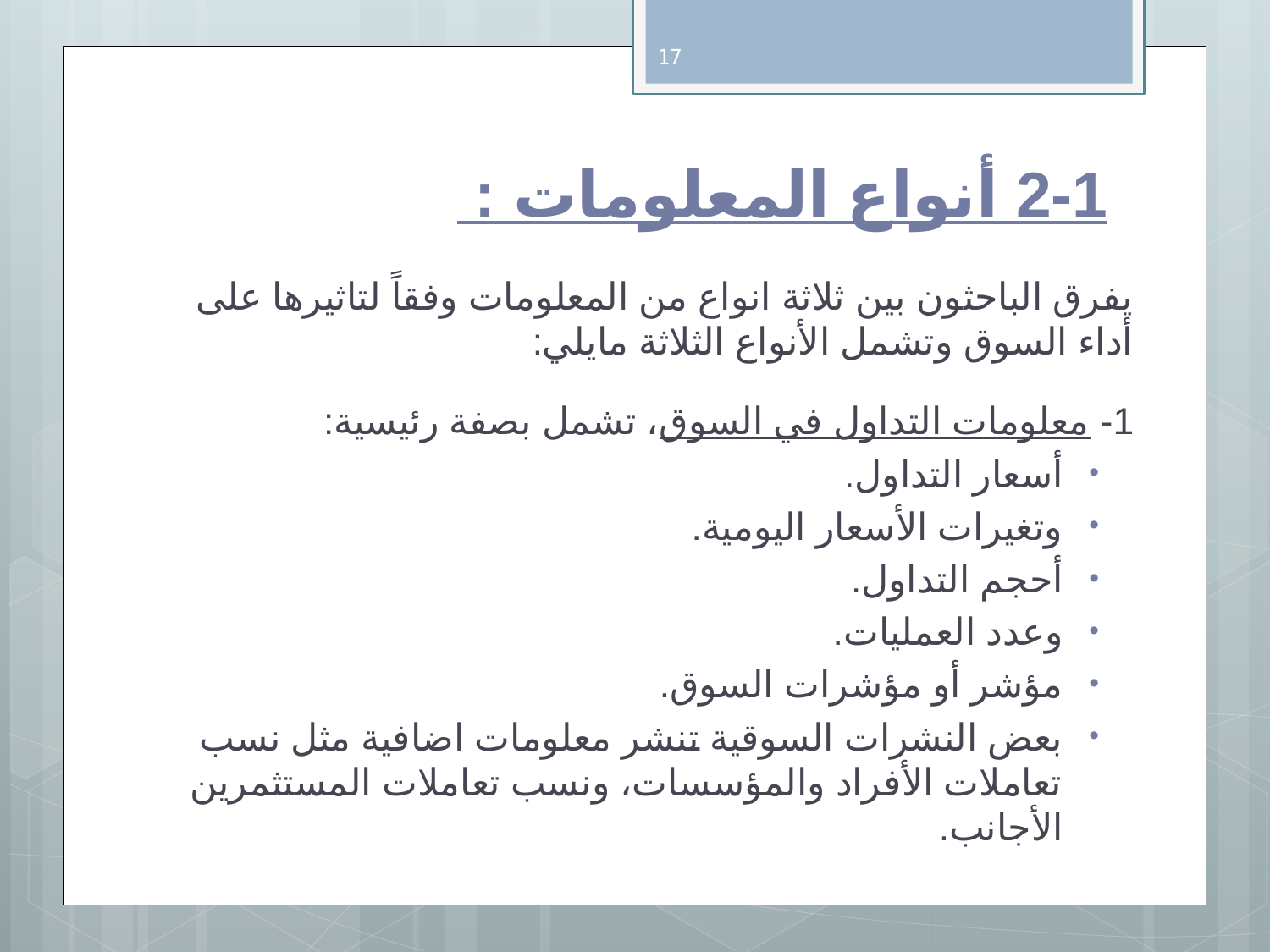

17
# 2-1 أنواع المعلومات :
يفرق الباحثون بين ثلاثة انواع من المعلومات وفقاً لتاثيرها على أداء السوق وتشمل الأنواع الثلاثة مايلي:
1- معلومات التداول في السوق، تشمل بصفة رئيسية:
أسعار التداول.
وتغيرات الأسعار اليومية.
أحجم التداول.
وعدد العمليات.
مؤشر أو مؤشرات السوق.
بعض النشرات السوقية تنشر معلومات اضافية مثل نسب تعاملات الأفراد والمؤسسات، ونسب تعاملات المستثمرين الأجانب.